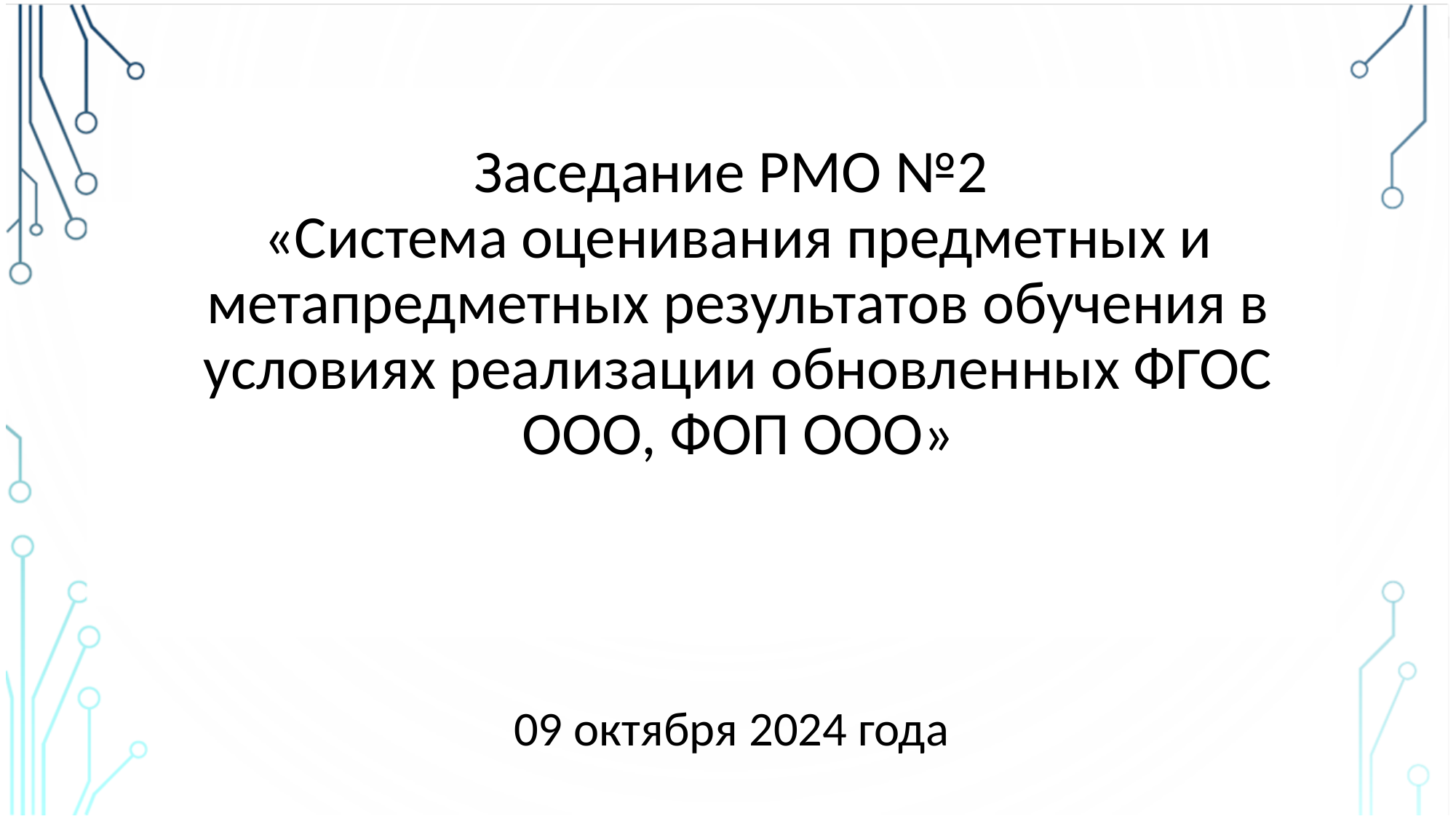

Заседание РМО №2
«Система оценивания предметных и метапредметных результатов обучения в условиях реализации обновленных ФГОС ООО, ФОП ООО»
09 октября 2024 года